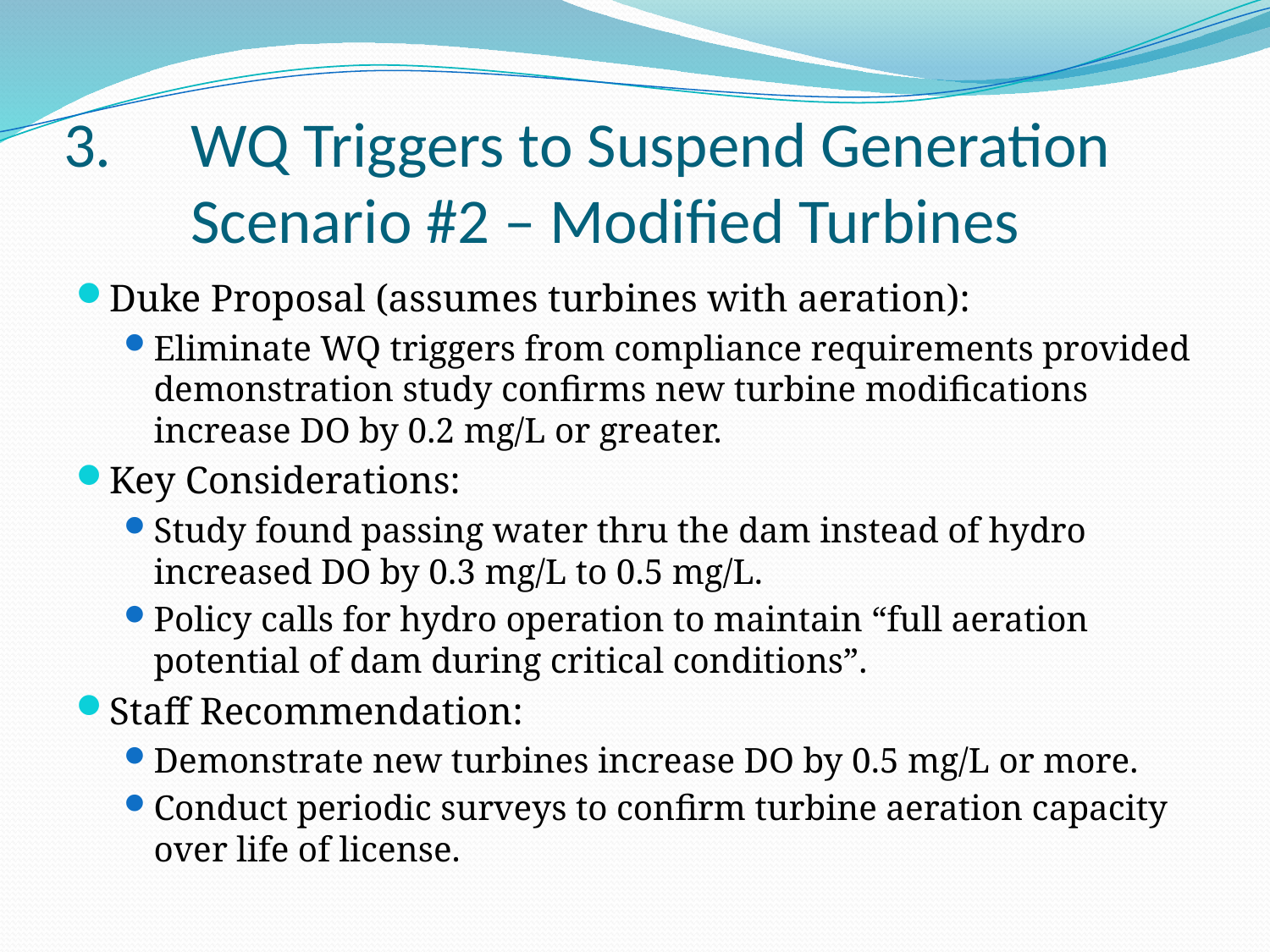

# WQ Triggers to Suspend Generation Scenario #2 – Modified Turbines
Duke Proposal (assumes turbines with aeration):
Eliminate WQ triggers from compliance requirements provided demonstration study confirms new turbine modifications increase DO by 0.2 mg/L or greater.
Key Considerations:
Study found passing water thru the dam instead of hydro increased DO by 0.3 mg/L to 0.5 mg/L.
Policy calls for hydro operation to maintain “full aeration potential of dam during critical conditions”.
Staff Recommendation:
Demonstrate new turbines increase DO by 0.5 mg/L or more.
Conduct periodic surveys to confirm turbine aeration capacity over life of license.